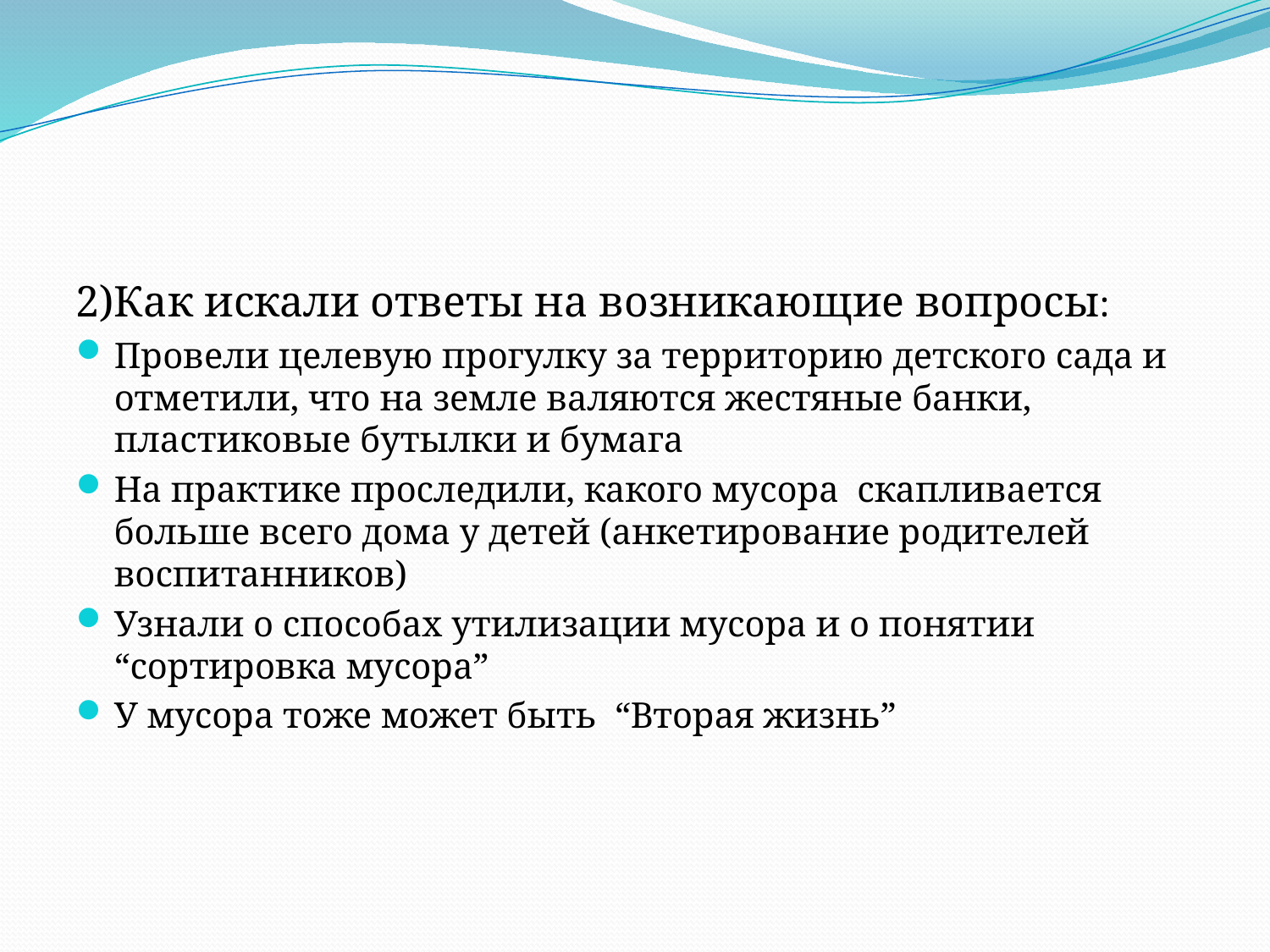

#
2)Как искали ответы на возникающие вопросы:
Провели целевую прогулку за территорию детского сада и отметили, что на земле валяются жестяные банки, пластиковые бутылки и бумага
На практике проследили, какого мусора  скапливается больше всего дома у детей (анкетирование родителей   воспитанников)
Узнали о способах утилизации мусора и о понятии “сортировка мусора”
У мусора тоже может быть  “Вторая жизнь”